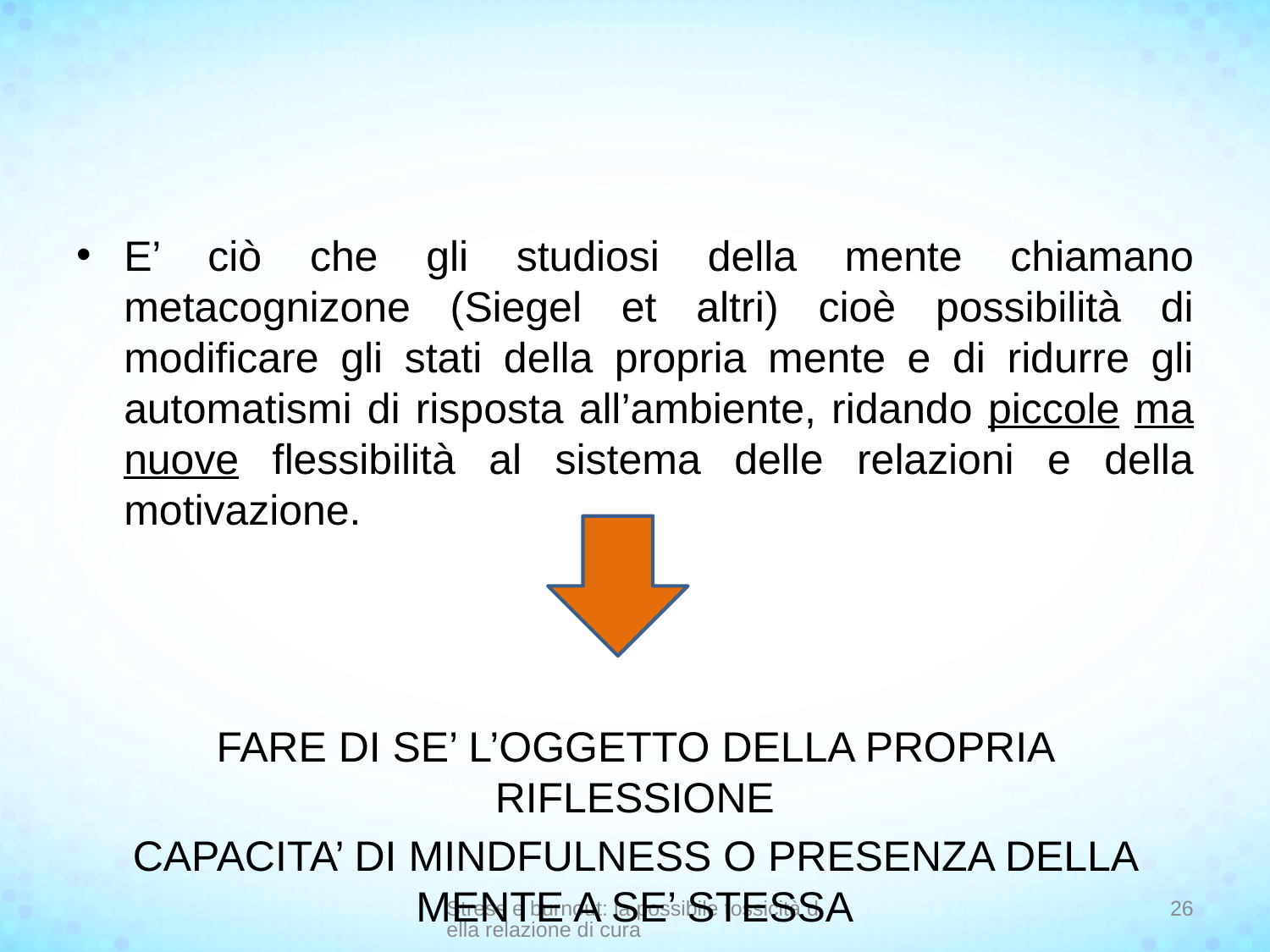

#
E’ ciò che gli studiosi della mente chiamano metacognizone (Siegel et altri) cioè possibilità di modificare gli stati della propria mente e di ridurre gli automatismi di risposta all’ambiente, ridando piccole ma nuove flessibilità al sistema delle relazioni e della motivazione.

FARE DI SE’ L’OGGETTO DELLA PROPRIA RIFLESSIONE
CAPACITA’ DI MINDFULNESS O PRESENZA DELLA MENTE A SE’ STESSA

Stress e burnout: la possibile tossicità della relazione di cura
26